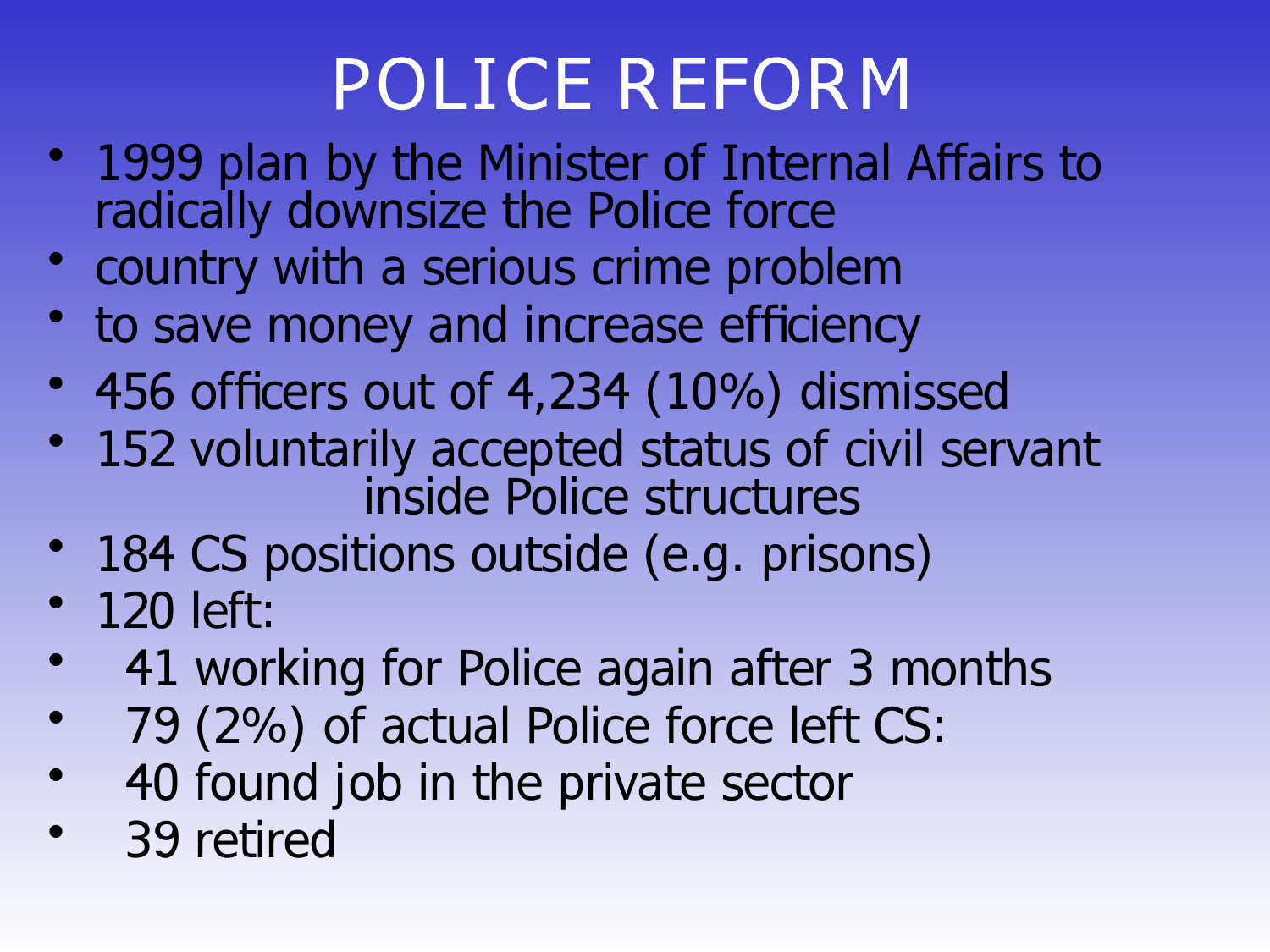

# POLICE REFORM
1999 plan by the Minister of Internal Affairs to radically downsize the Police force
country with a serious crime problem
to save money and increase efficiency
456 officers out of 4,234 (10%) dismissed
152 voluntarily accepted status of civil servant 		 inside Police structures
184 CS positions outside (e.g. prisons)
120 left:
  41 working for Police again after 3 months
  79 (2%) of actual Police force left CS:
  40 found job in the private sector
  39 retired